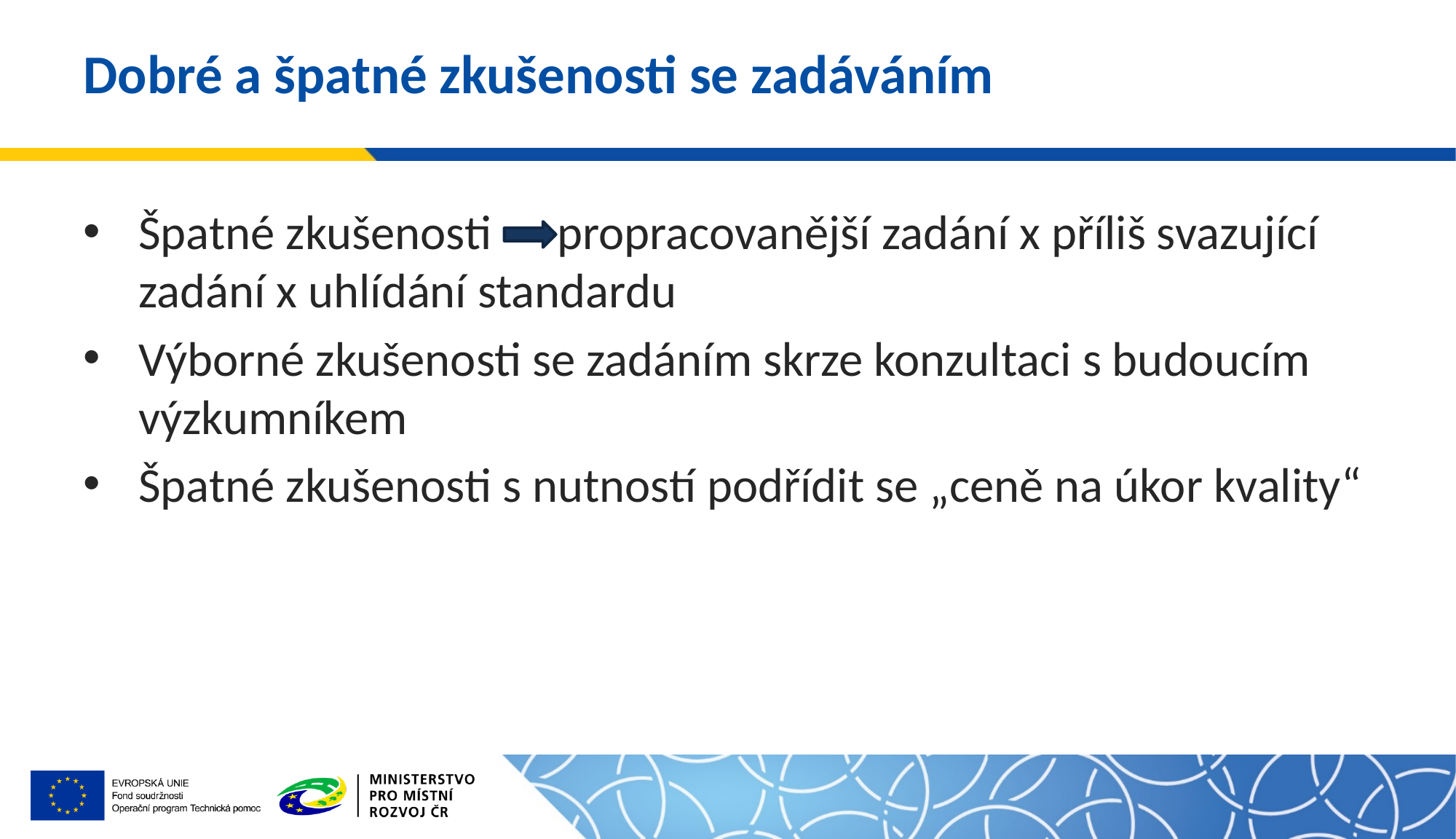

# Dobré a špatné zkušenosti se zadáváním
Špatné zkušenosti      propracovanější zadání x příliš svazující zadání x uhlídání standardu
Výborné zkušenosti se zadáním skrze konzultaci s budoucím výzkumníkem
Špatné zkušenosti s nutností podřídit se „ceně na úkor kvality“